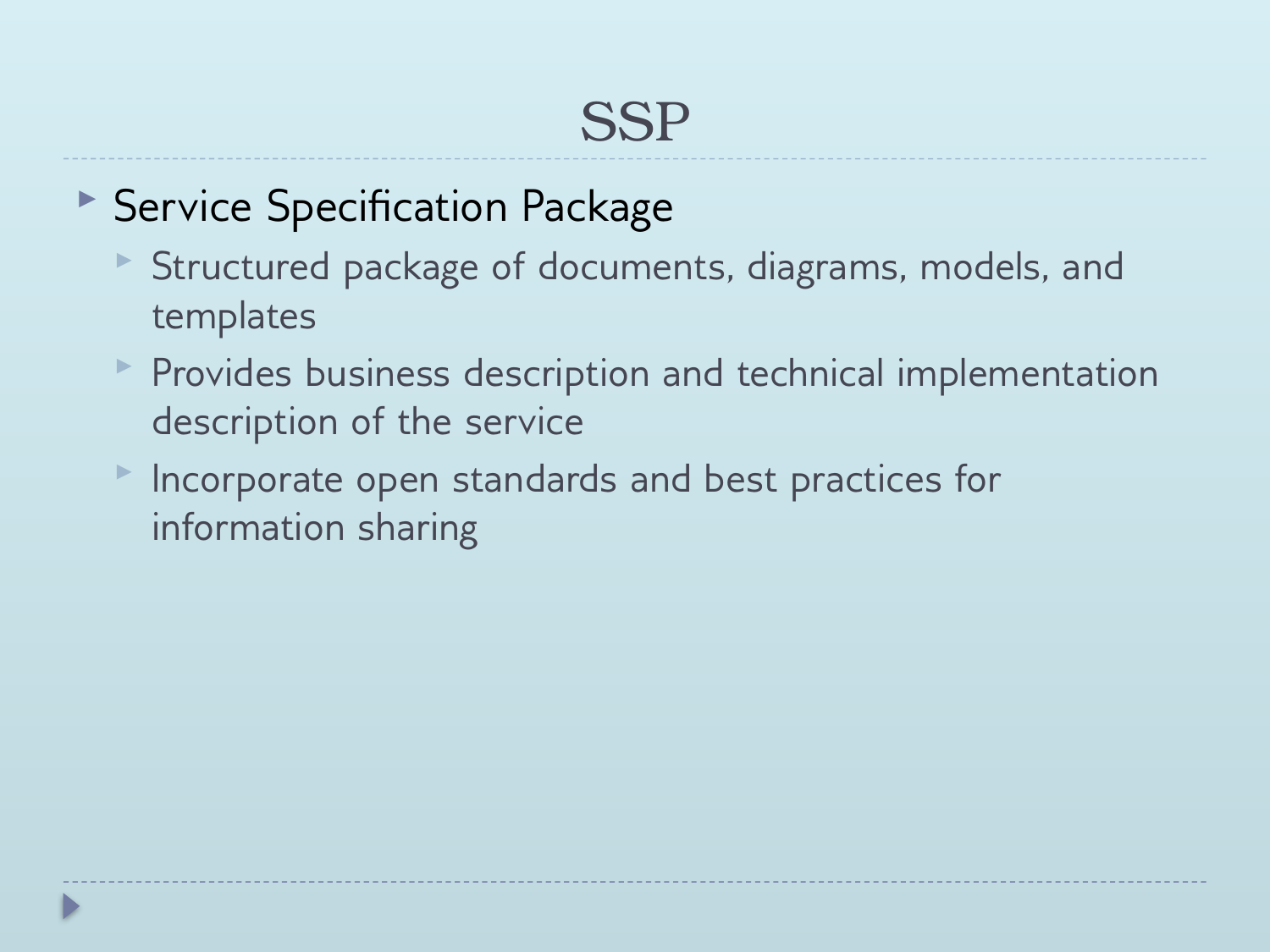

# SSP
Service Specification Package
Structured package of documents, diagrams, models, and templates
Provides business description and technical implementation description of the service
Incorporate open standards and best practices for information sharing